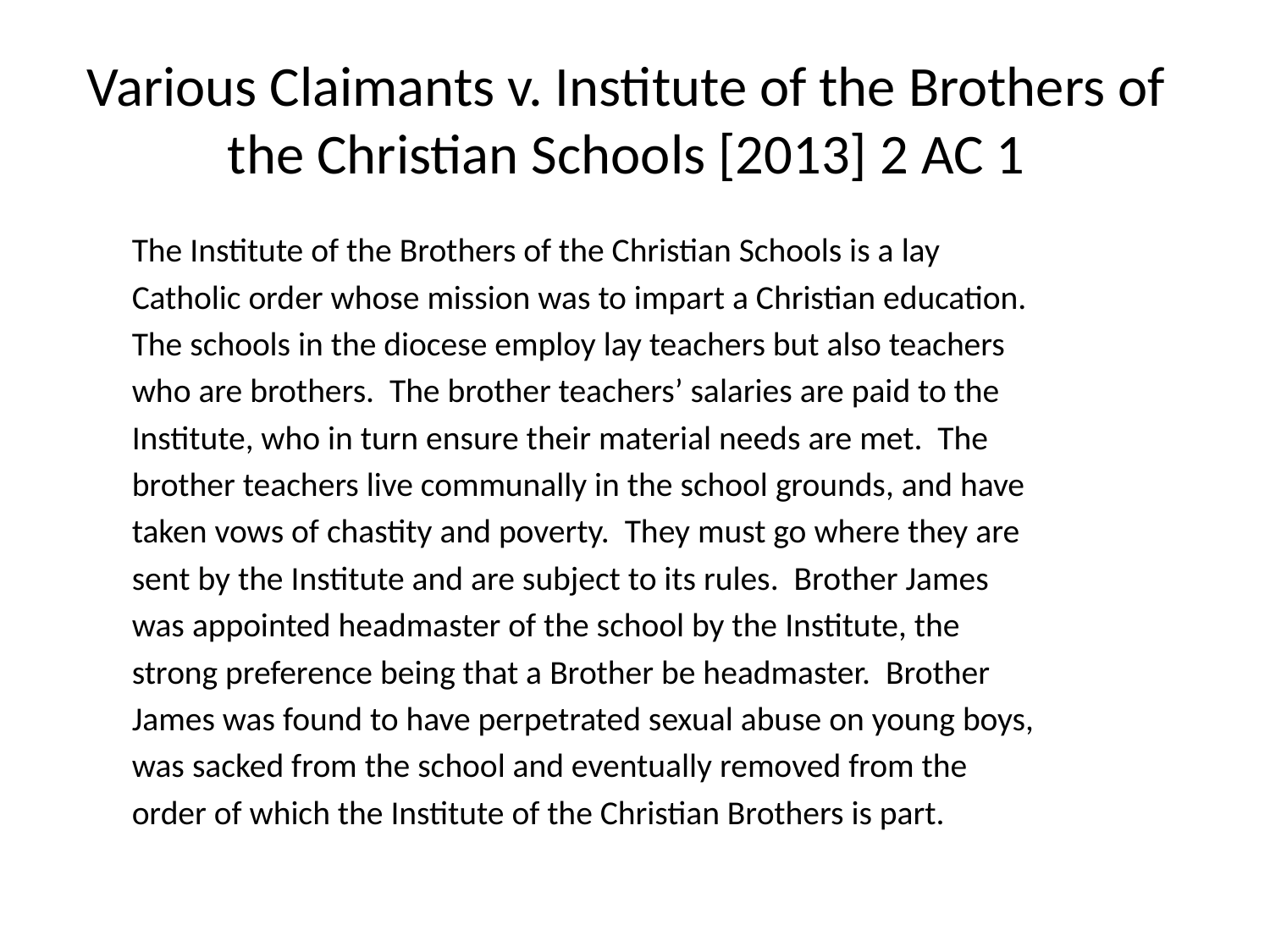

# Various Claimants v. Institute of the Brothers of the Christian Schools [2013] 2 AC 1
The Institute of the Brothers of the Christian Schools is a lay
Catholic order whose mission was to impart a Christian education.
The schools in the diocese employ lay teachers but also teachers
who are brothers.  The brother teachers’ salaries are paid to the
Institute, who in turn ensure their material needs are met.  The
brother teachers live communally in the school grounds, and have
taken vows of chastity and poverty.  They must go where they are
sent by the Institute and are subject to its rules.  Brother James
was appointed headmaster of the school by the Institute, the
strong preference being that a Brother be headmaster.  Brother
James was found to have perpetrated sexual abuse on young boys,
was sacked from the school and eventually removed from the
order of which the Institute of the Christian Brothers is part.